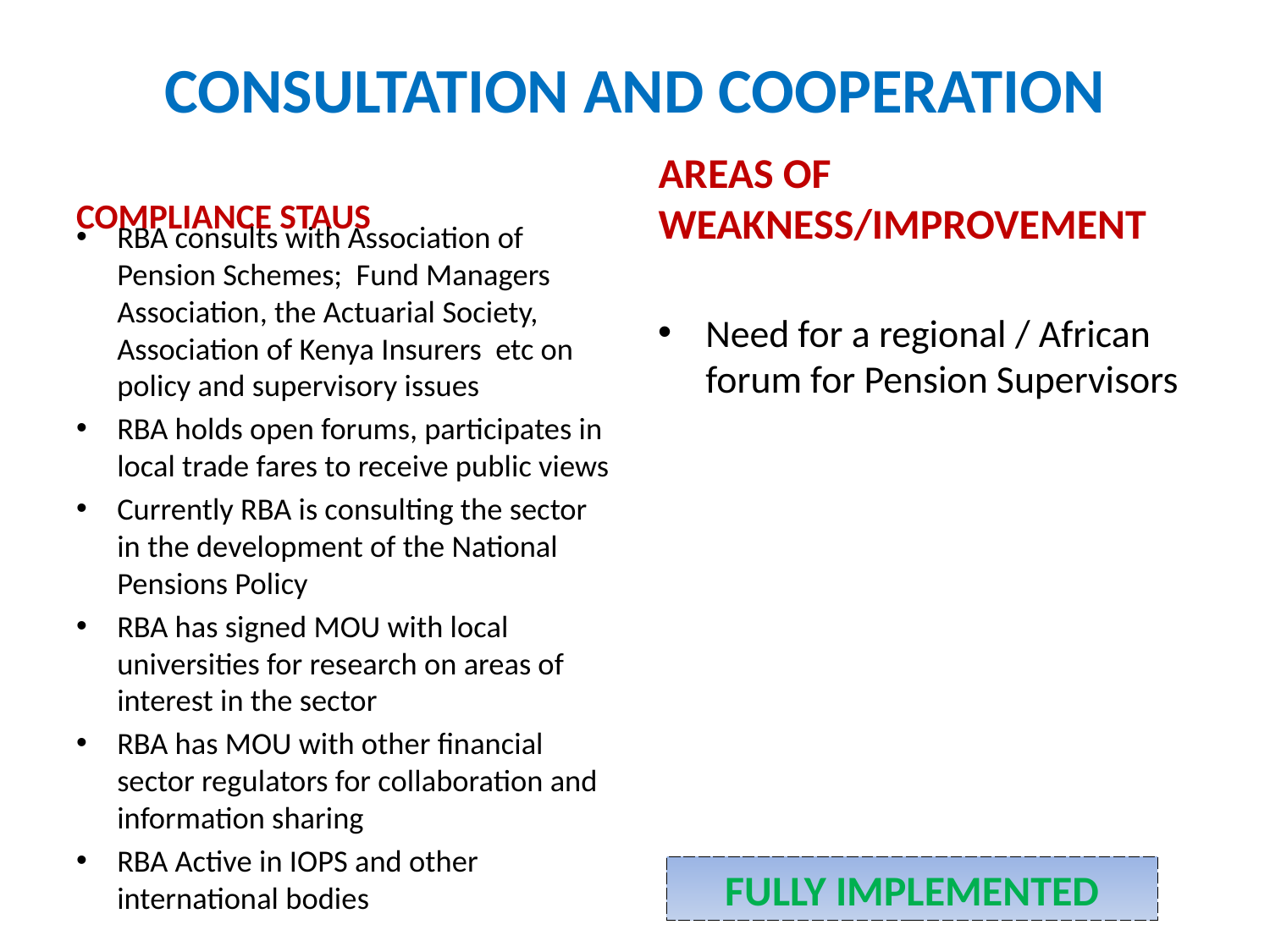

# CONSULTATION AND COOPERATION

COMPLIANCE STAUS

AREAS OF WEAKNESS/IMPROVEMENT
RBA consults with Association of Pension Schemes;  Fund Managers Association, the Actuarial Society, Association of Kenya Insurers  etc on policy and supervisory issues
RBA holds open forums, participates in local trade fares to receive public views
Currently RBA is consulting the sector in the development of the National Pensions Policy
RBA has signed MOU with local universities for research on areas of interest in the sector
RBA has MOU with other financial sector regulators for collaboration and information sharing
RBA Active in IOPS and other international bodies
Need for a regional / African forum for Pension Supervisors
FULLY IMPLEMENTED